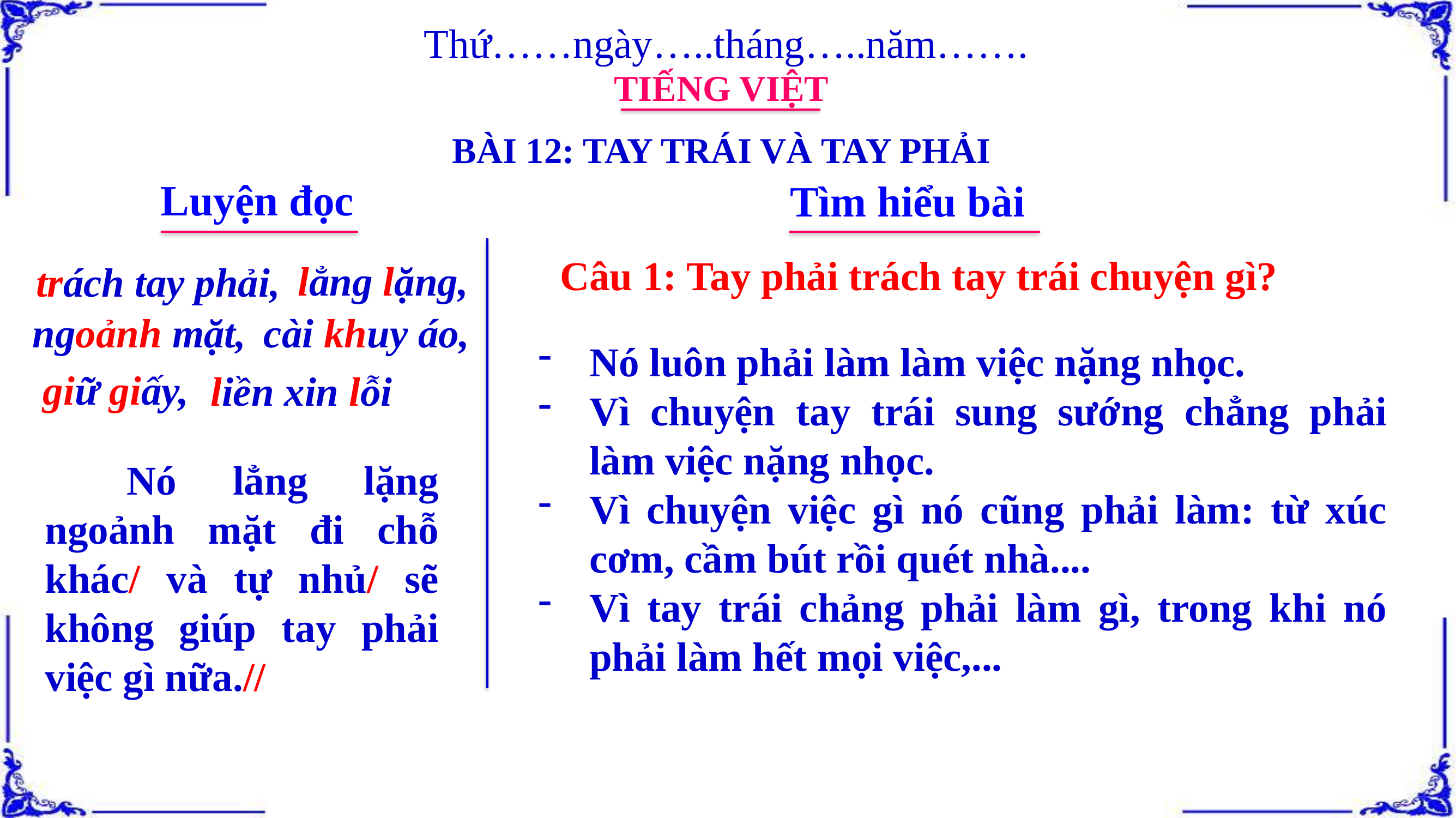

Thứ……ngày…..tháng…..năm…….
TIẾNG VIỆT
BÀI 12: TAY TRÁI VÀ TAY PHẢI
Luyện đọc
Tìm hiểu bài
     Câu 1: Tay phải trách tay trái chuyện gì?
lẳng lặng,
trách tay phải,
ngoảnh mặt,
cài khuy áo,
Nó luôn phải làm làm việc nặng nhọc.
Vì chuyện tay trái sung sướng chẳng phải làm việc nặng nhọc.
Vì chuyện việc gì nó cũng phải làm: từ xúc cơm, cầm bút rồi quét nhà....
Vì tay trái chảng phải làm gì, trong khi nó phải làm hết mọi việc,...
giữ giấy,
liền xin lỗi
	Nó lẳng lặng ngoảnh mặt đi chỗ khác/ và tự nhủ/ sẽ không giúp tay phải việc gì nữa.//